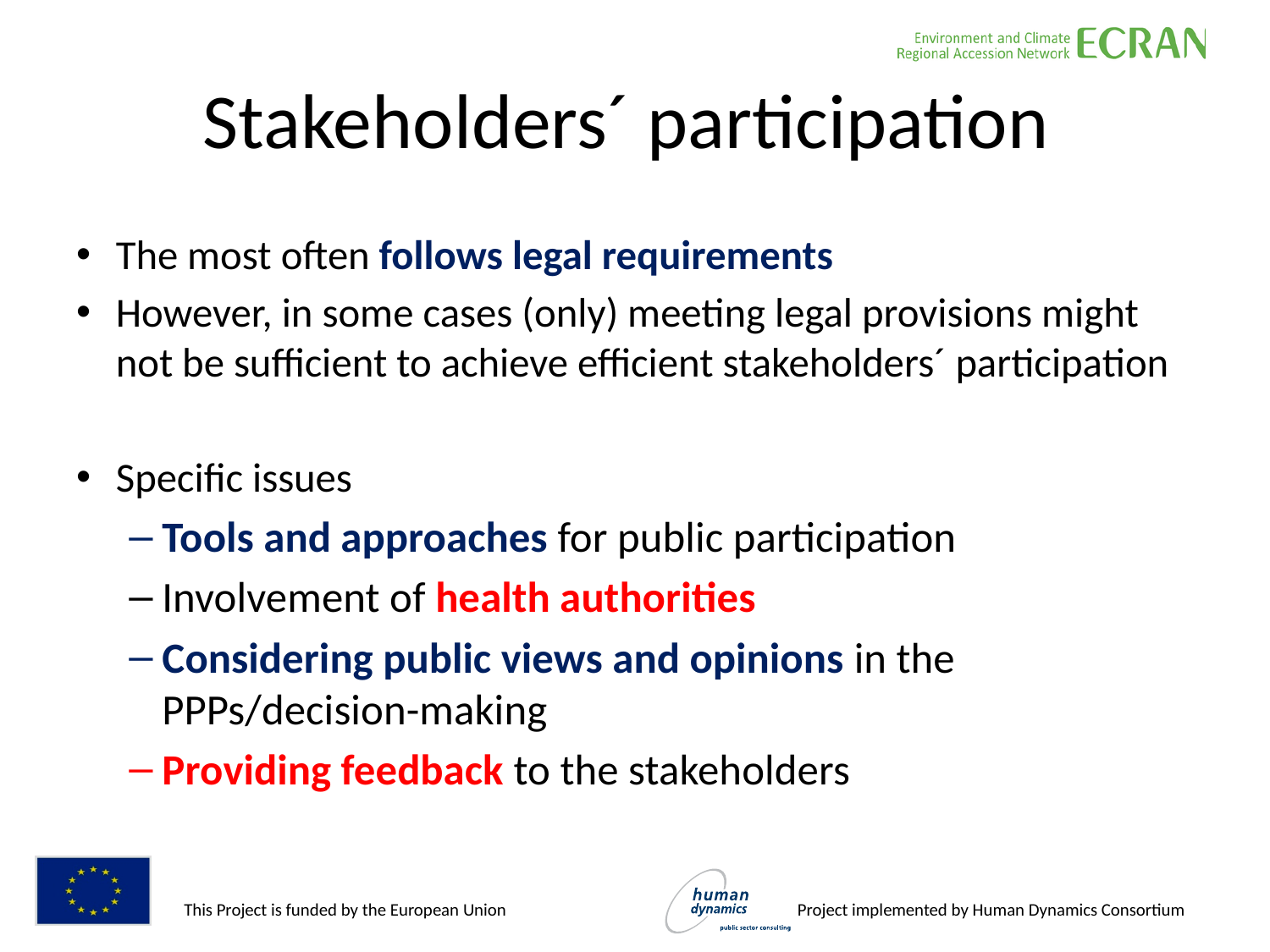

# Stakeholders´ participation
The most often follows legal requirements
However, in some cases (only) meeting legal provisions might not be sufficient to achieve efficient stakeholders´ participation

Specific issues
Tools and approaches for public participation
Involvement of health authorities
Considering public views and opinions in the PPPs/decision-making
Providing feedback to the stakeholders